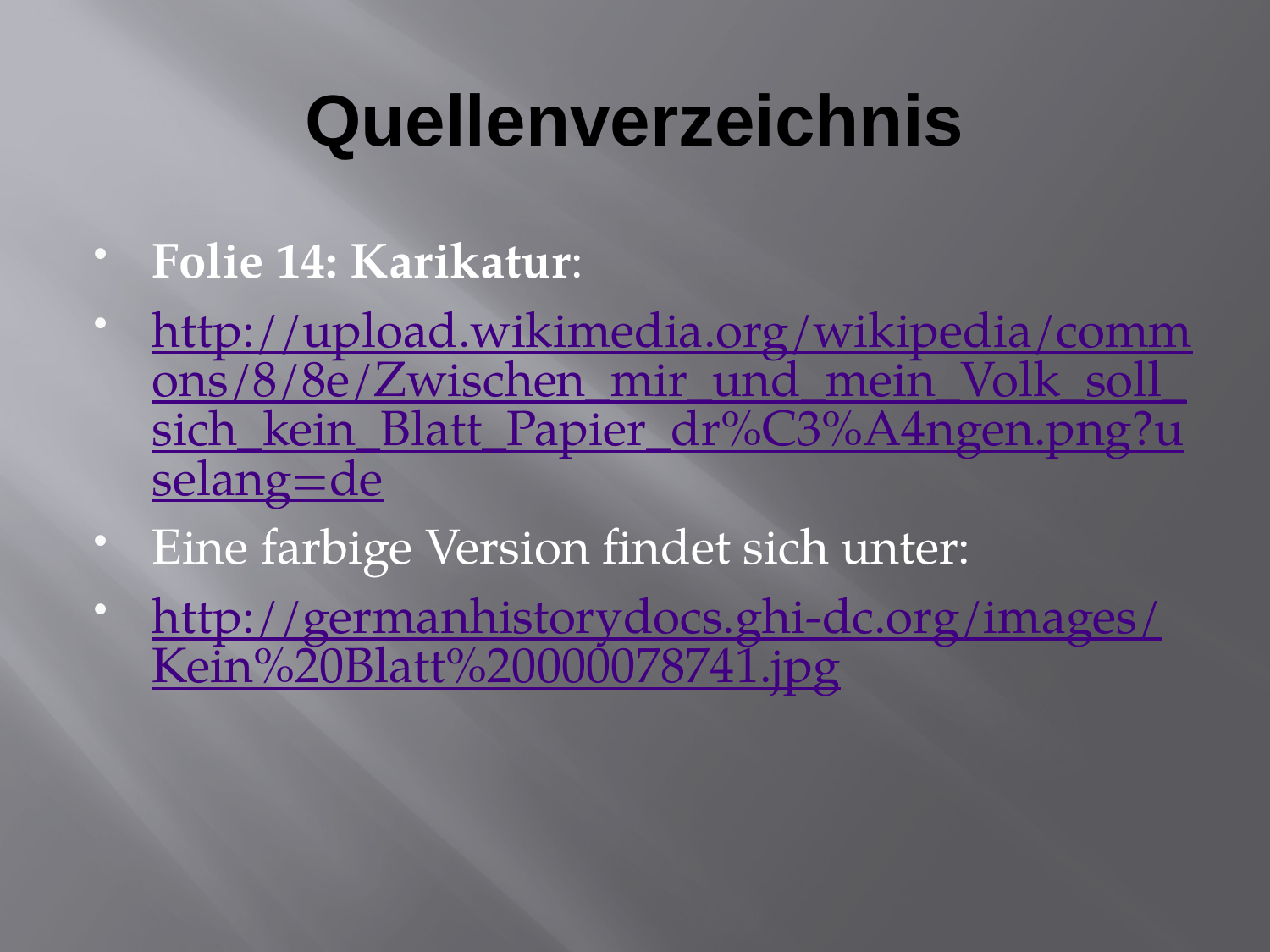

# Quellenverzeichnis
Folie 14: Karikatur:
http://upload.wikimedia.org/wikipedia/commons/8/8e/Zwischen_mir_und_mein_Volk_soll_sich_kein_Blatt_Papier_dr%C3%A4ngen.png?uselang=de
Eine farbige Version findet sich unter:
http://germanhistorydocs.ghi-dc.org/images/Kein%20Blatt%20000078741.jpg